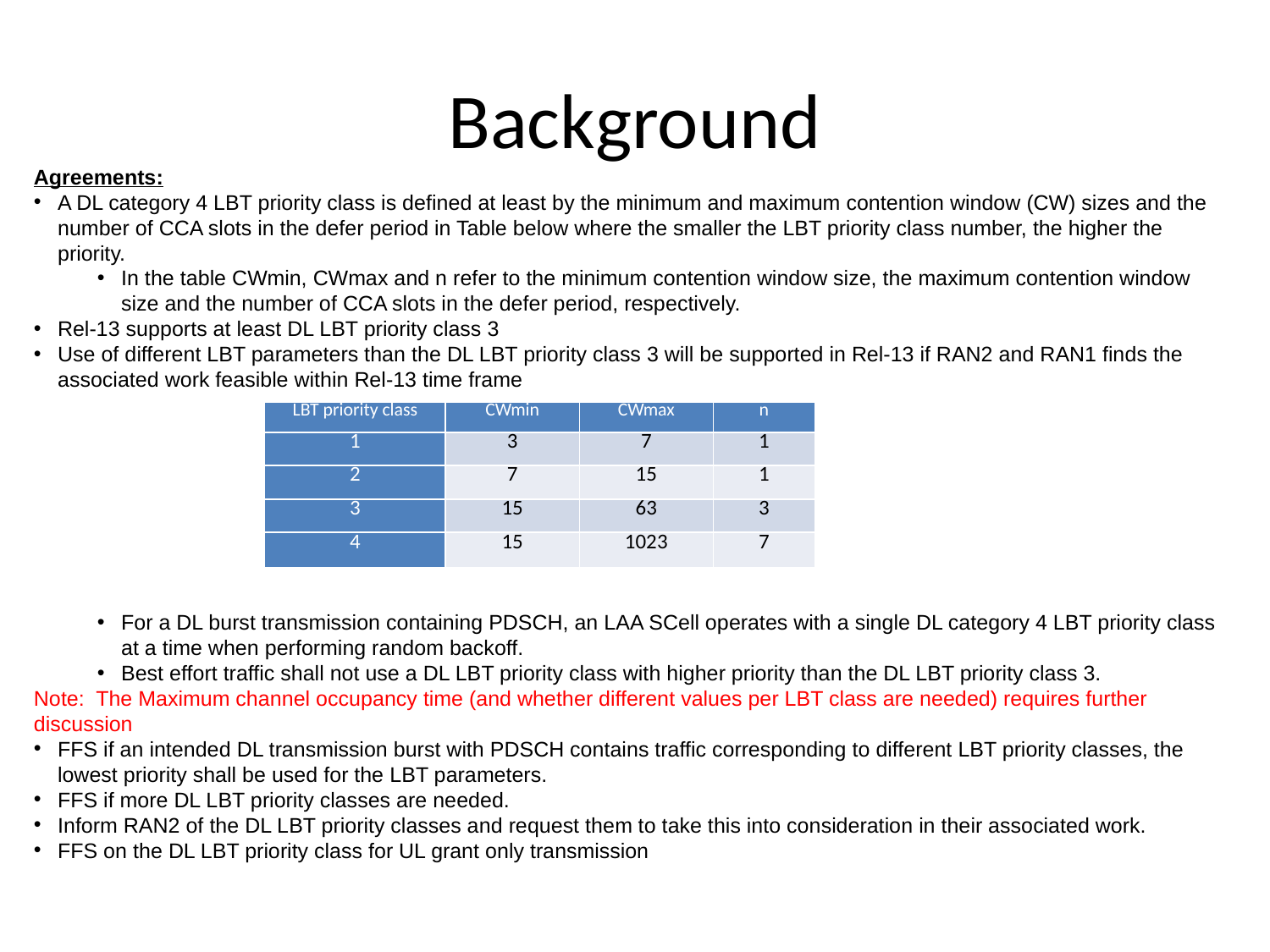

# Background
Agreements:
A DL category 4 LBT priority class is defined at least by the minimum and maximum contention window (CW) sizes and the number of CCA slots in the defer period in Table below where the smaller the LBT priority class number, the higher the priority.
In the table CWmin, CWmax and n refer to the minimum contention window size, the maximum contention window size and the number of CCA slots in the defer period, respectively.
Rel-13 supports at least DL LBT priority class 3
Use of different LBT parameters than the DL LBT priority class 3 will be supported in Rel-13 if RAN2 and RAN1 finds the associated work feasible within Rel-13 time frame

For a DL burst transmission containing PDSCH, an LAA SCell operates with a single DL category 4 LBT priority class at a time when performing random backoff.
Best effort traffic shall not use a DL LBT priority class with higher priority than the DL LBT priority class 3.
Note:  The Maximum channel occupancy time (and whether different values per LBT class are needed) requires further discussion
FFS if an intended DL transmission burst with PDSCH contains traffic corresponding to different LBT priority classes, the lowest priority shall be used for the LBT parameters.
FFS if more DL LBT priority classes are needed.
Inform RAN2 of the DL LBT priority classes and request them to take this into consideration in their associated work.
FFS on the DL LBT priority class for UL grant only transmission
| LBT priority class | CWmin | CWmax | n |
| --- | --- | --- | --- |
| 1 | 3 | 7 | 1 |
| 2 | 7 | 15 | 1 |
| 3 | 15 | 63 | 3 |
| 4 | 15 | 1023 | 7 |